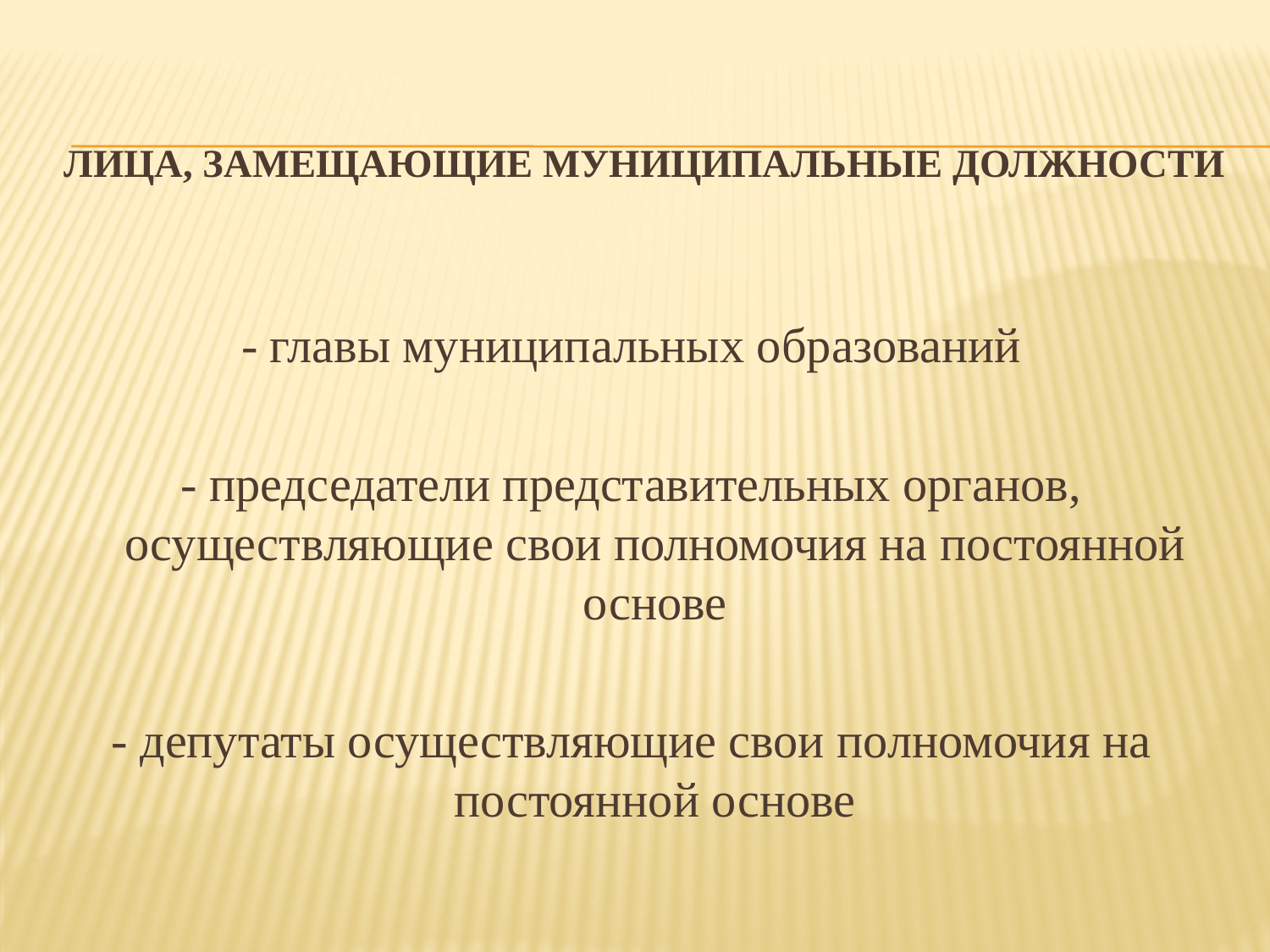

# лица, замещающие муниципальные должности
- главы муниципальных образований

- председатели представительных органов, осуществляющие свои полномочия на постоянной основе

- депутаты осуществляющие свои полномочия на постоянной основе